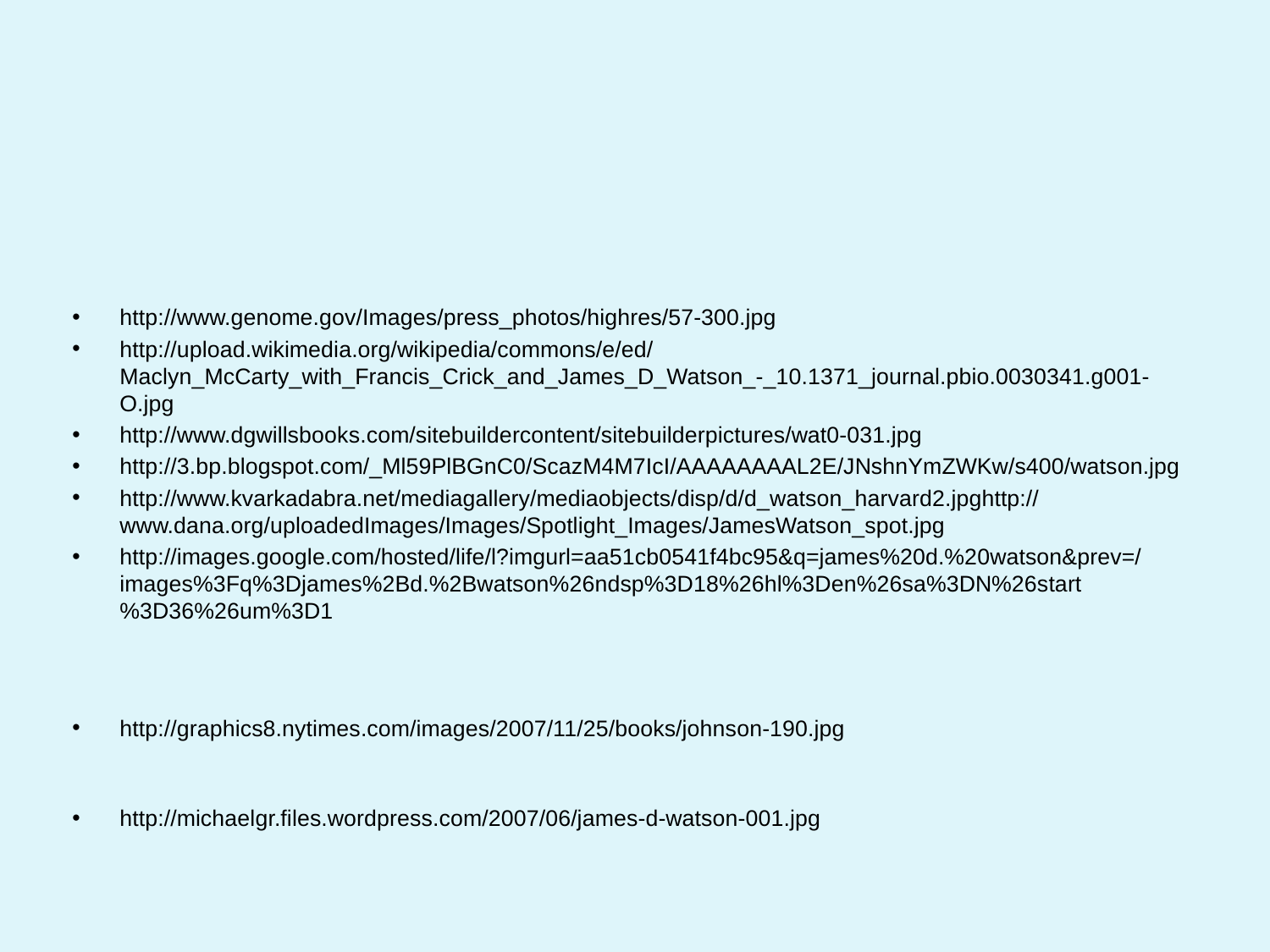

http://www.genome.gov/Images/press_photos/highres/57-300.jpg
http://upload.wikimedia.org/wikipedia/commons/e/ed/Maclyn_McCarty_with_Francis_Crick_and_James_D_Watson_-_10.1371_journal.pbio.0030341.g001-O.jpg
http://www.dgwillsbooks.com/sitebuildercontent/sitebuilderpictures/wat0-031.jpg
http://3.bp.blogspot.com/_Ml59PlBGnC0/ScazM4M7IcI/AAAAAAAAL2E/JNshnYmZWKw/s400/watson.jpg
http://www.kvarkadabra.net/mediagallery/mediaobjects/disp/d/d_watson_harvard2.jpghttp://www.dana.org/uploadedImages/Images/Spotlight_Images/JamesWatson_spot.jpg
http://images.google.com/hosted/life/l?imgurl=aa51cb0541f4bc95&q=james%20d.%20watson&prev=/images%3Fq%3Djames%2Bd.%2Bwatson%26ndsp%3D18%26hl%3Den%26sa%3DN%26start%3D36%26um%3D1

http://graphics8.nytimes.com/images/2007/11/25/books/johnson-190.jpg

http://michaelgr.files.wordpress.com/2007/06/james-d-watson-001.jpg